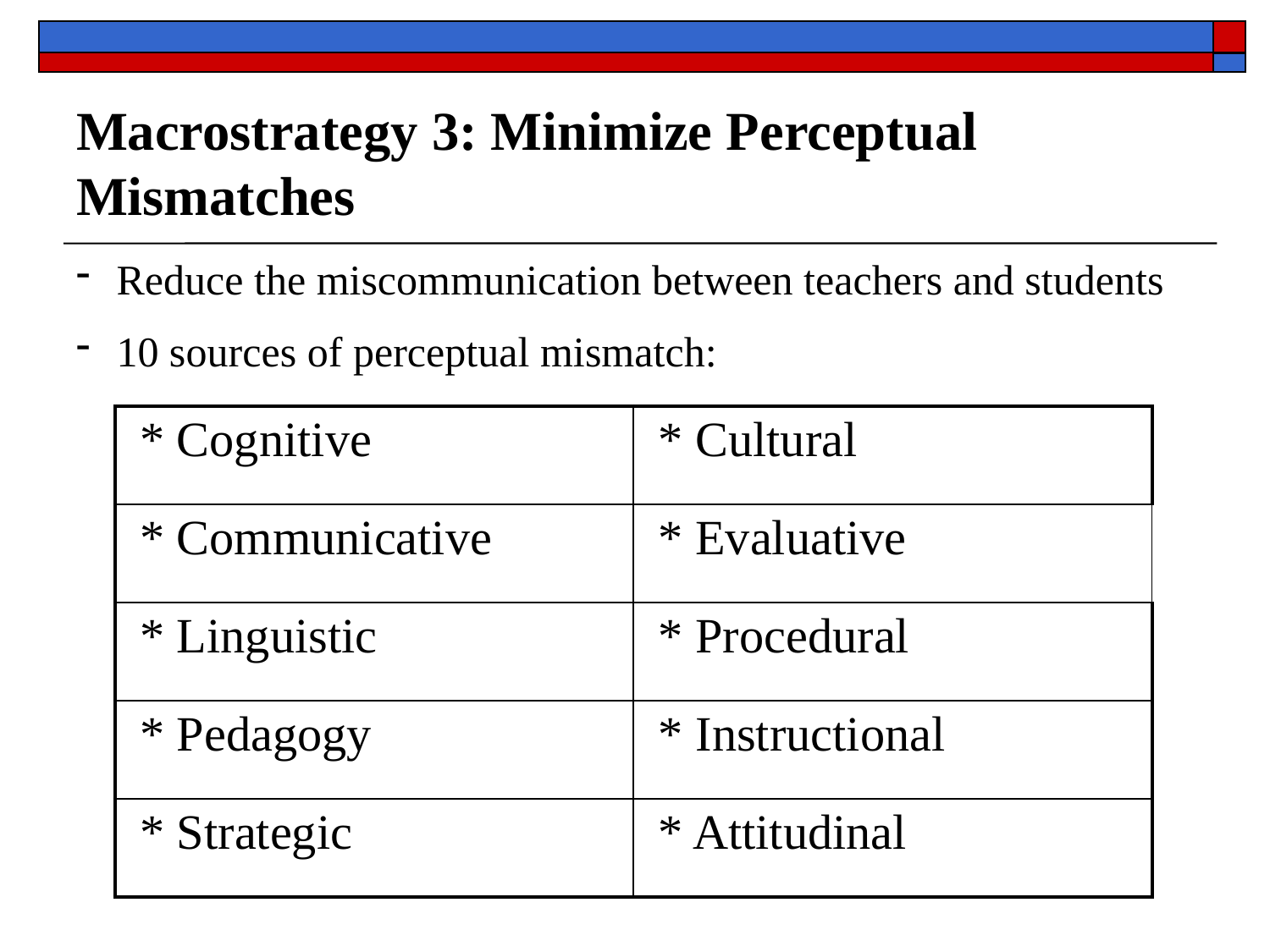

# Macrostrategy 3: Minimize Perceptual Mismatches
 Reduce the miscommunication between teachers and students
 10 sources of perceptual mismatch:
| \* Cognitive | \* Cultural |
| --- | --- |
| \* Communicative | \* Evaluative |
| \* Linguistic | \* Procedural |
| \* Pedagogy | \* Instructional |
| \* Strategic | \* Attitudinal |